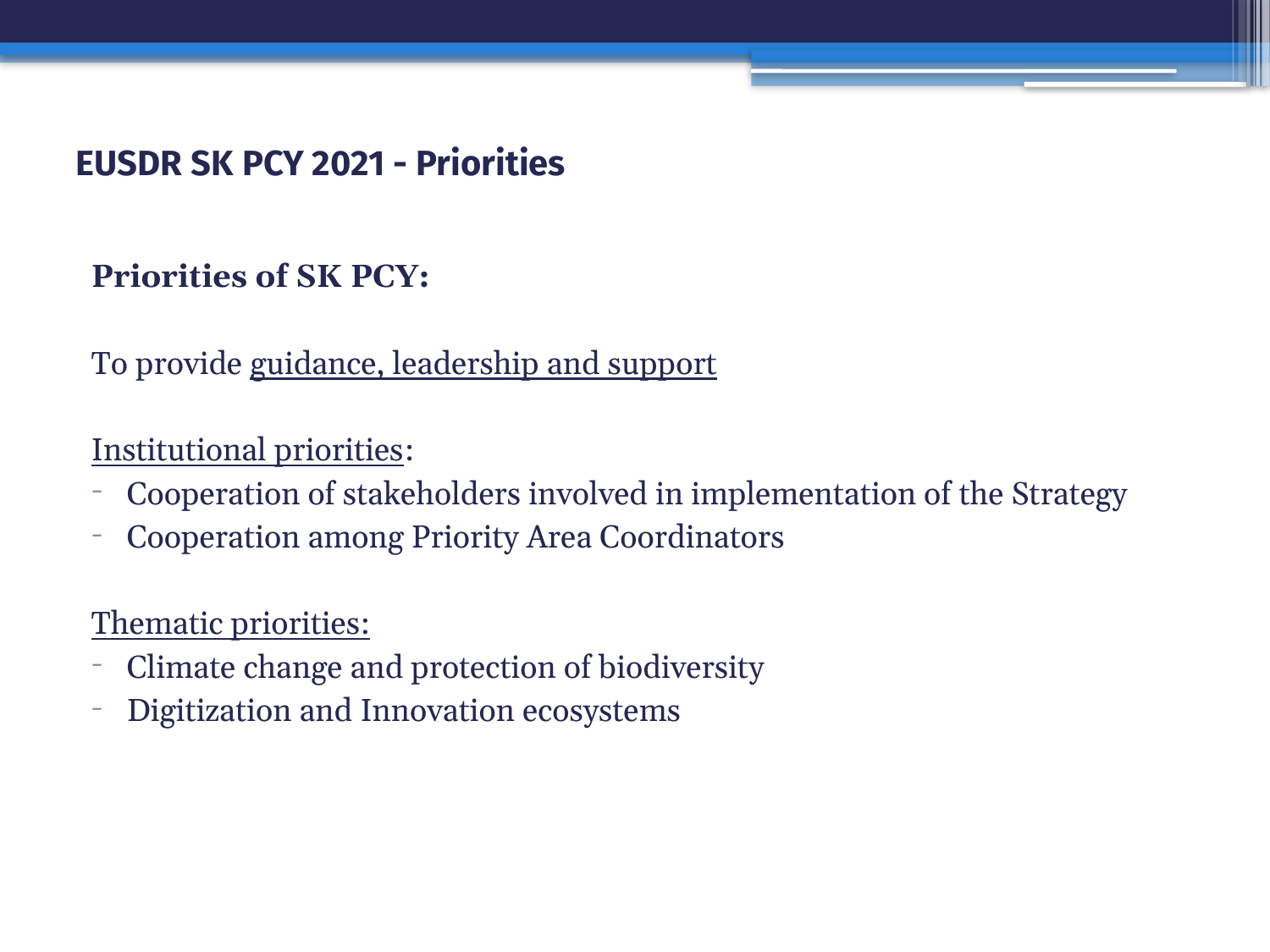

# EUSDR SK PCY 2021 - Priorities

Priorities of SK PCY:

To provide guidance, leadership and support

Institutional priorities:
Cooperation of stakeholders involved in implementation of the Strategy
Cooperation among Priority Area Coordinators

Thematic priorities:
Climate change and protection of biodiversity
Digitization and Innovation ecosystems